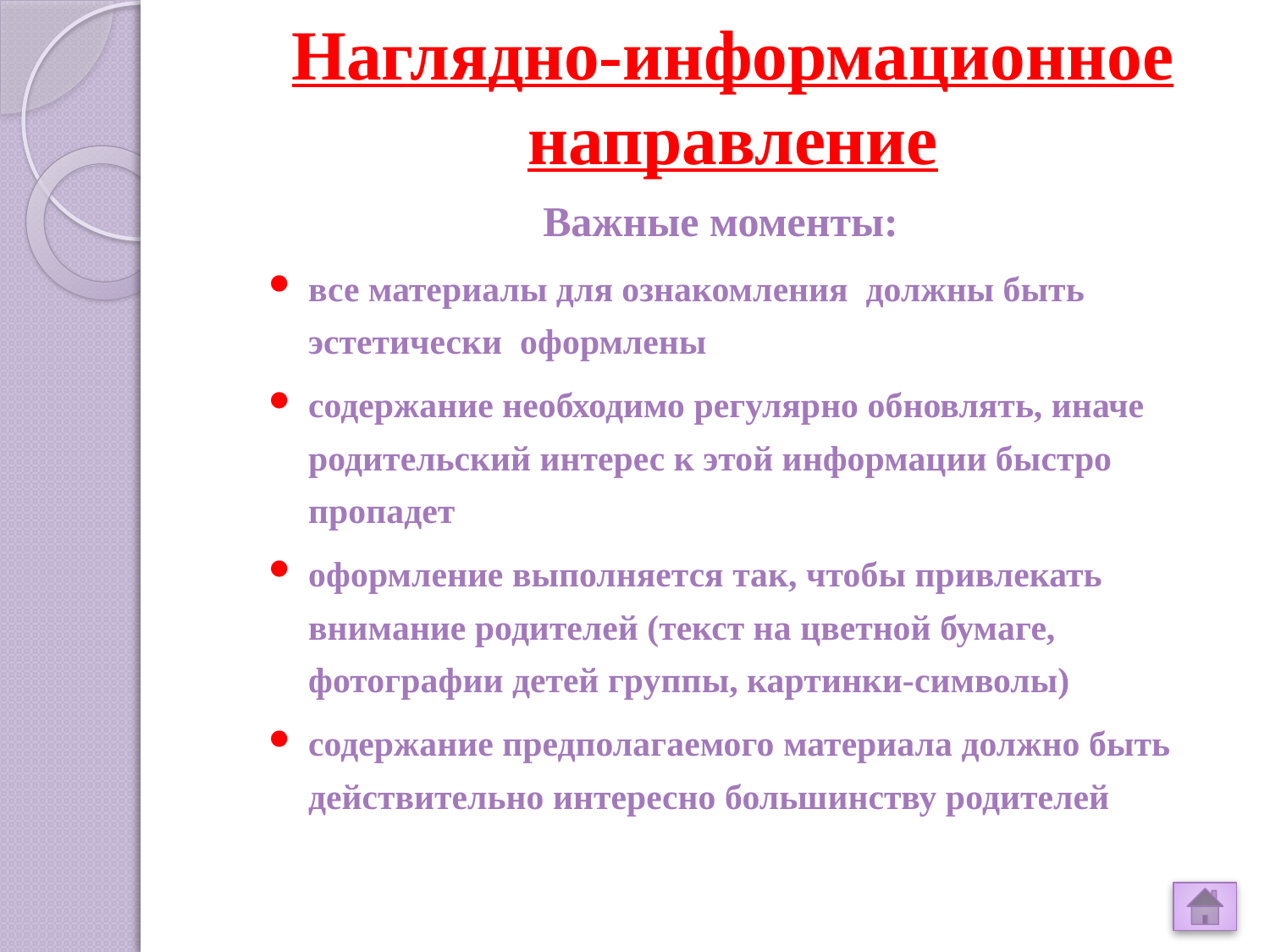

# Наглядно-информационное направление
Важные моменты:
все материалы для ознакомления  должны быть эстетически  оформлены
содержание необходимо регулярно обновлять, иначе родительский интерес к этой информации быстро пропадет
оформление выполняется так, чтобы привлекать внимание родителей (текст на цветной бумаге, фотографии детей группы, картинки-символы)
содержание предполагаемого материала должно быть действительно интересно большинству родителей